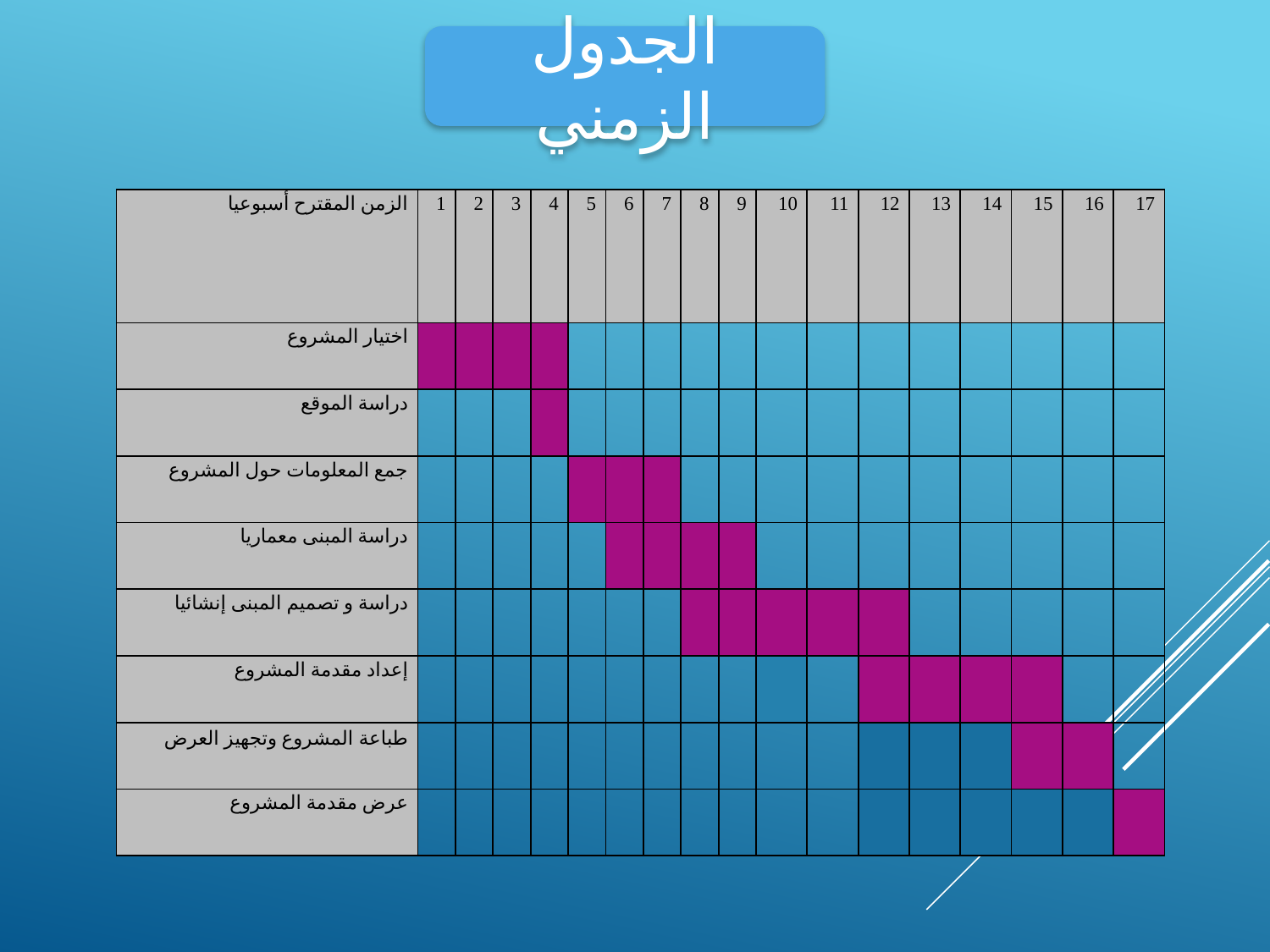

الجدول الزمني
| الزمن المقترح أسبوعيا | 1 | 2 | 3 | 4 | 5 | 6 | 7 | 8 | 9 | 10 | 11 | 12 | 13 | 14 | 15 | 16 | 17 |
| --- | --- | --- | --- | --- | --- | --- | --- | --- | --- | --- | --- | --- | --- | --- | --- | --- | --- |
| اختيار المشروع |  |  |  |  |  |  |  |  |  |  |  |  |  |  |  |  |  |
| دراسة الموقع |  |  |  |  |  |  |  |  |  |  |  |  |  |  |  |  |  |
| جمع المعلومات حول المشروع |  |  |  |  |  |  |  |  |  |  |  |  |  |  |  |  |  |
| دراسة المبنى معماريا |  |  |  |  |  |  |  |  |  |  |  |  |  |  |  |  |  |
| دراسة و تصميم المبنى إنشائيا |  |  |  |  |  |  |  |  |  |  |  |  |  |  |  |  |  |
| إعداد مقدمة المشروع |  |  |  |  |  |  |  |  |  |  |  |  |  |  |  |  |  |
| طباعة المشروع وتجهيز العرض |  |  |  |  |  |  |  |  |  |  |  |  |  |  |  |  |  |
| عرض مقدمة المشروع |  |  |  |  |  |  |  |  |  |  |  |  |  |  |  |  |  |